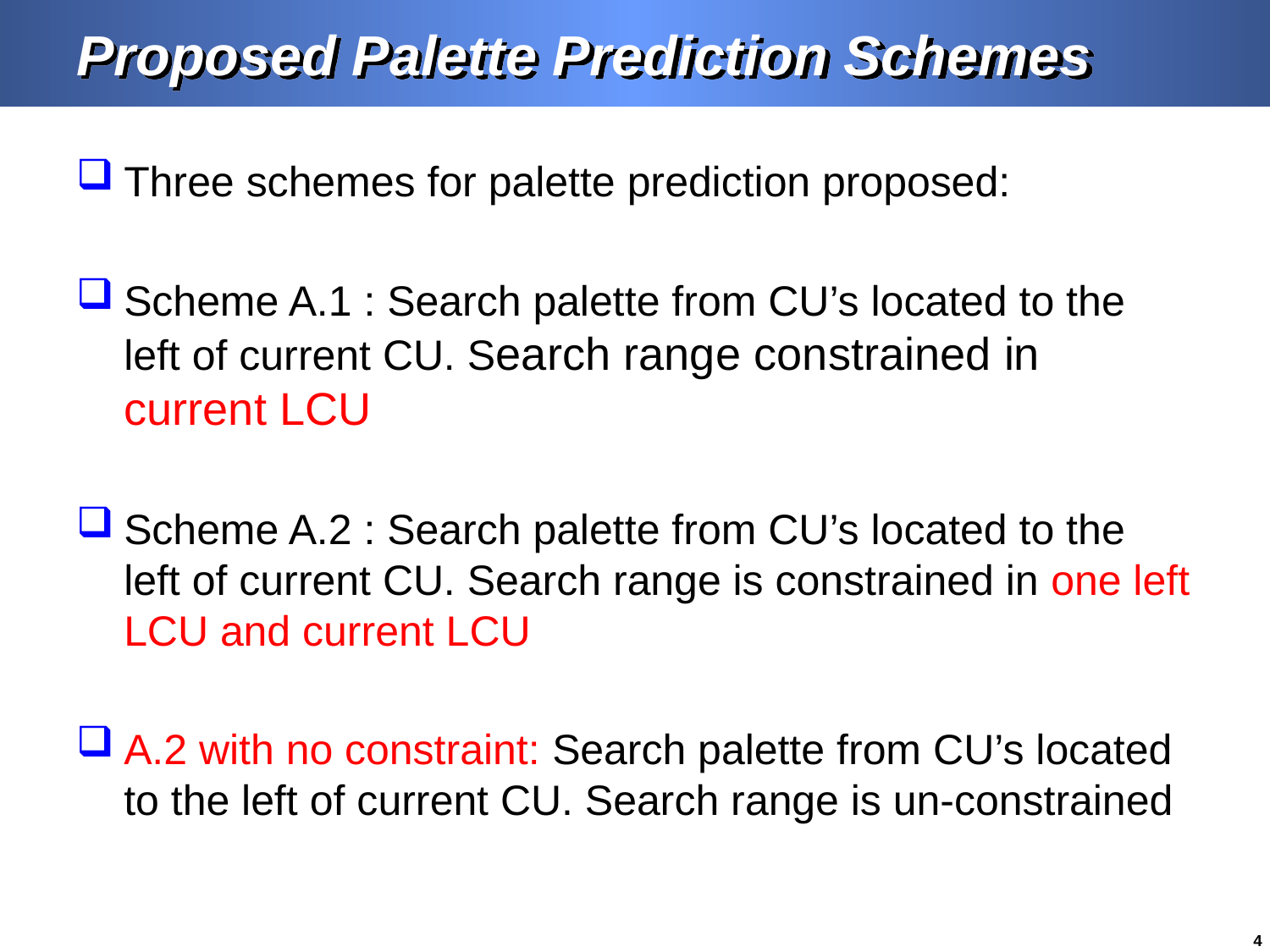

# Proposed Palette Prediction Schemes
Three schemes for palette prediction proposed:

Scheme A.1 : Search palette from CU’s located to the left of current CU. Search range constrained in current LCU

Scheme A.2 : Search palette from CU’s located to the left of current CU. Search range is constrained in one left LCU and current LCU

A.2 with no constraint: Search palette from CU’s located to the left of current CU. Search range is un-constrained
4